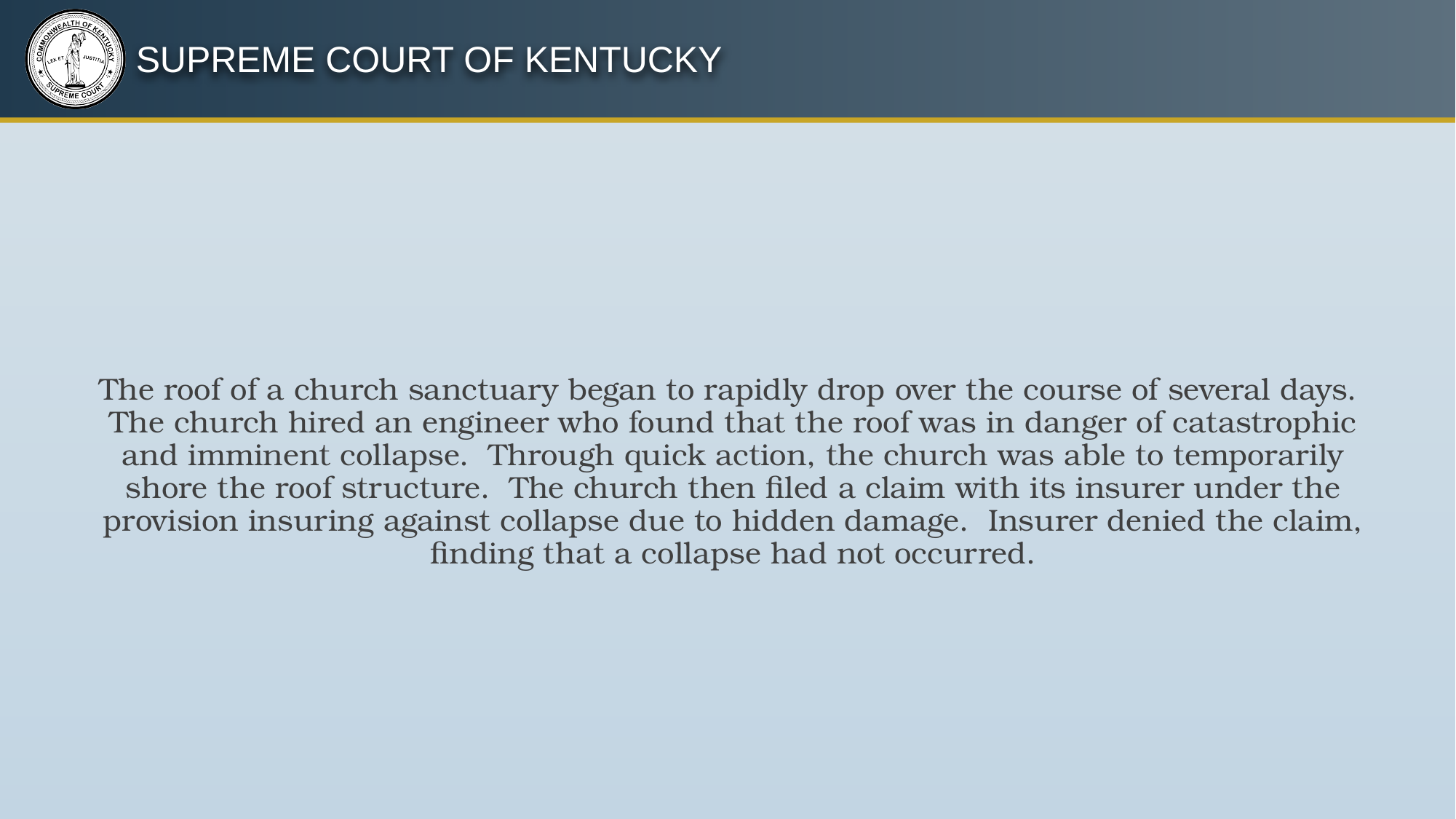

The roof of a church sanctuary began to rapidly drop over the course of several days.  The church hired an engineer who found that the roof was in danger of catastrophic and imminent collapse.  Through quick action, the church was able to temporarily shore the roof structure.  The church then filed a claim with its insurer under the provision insuring against collapse due to hidden damage.  Insurer denied the claim, finding that a collapse had not occurred.